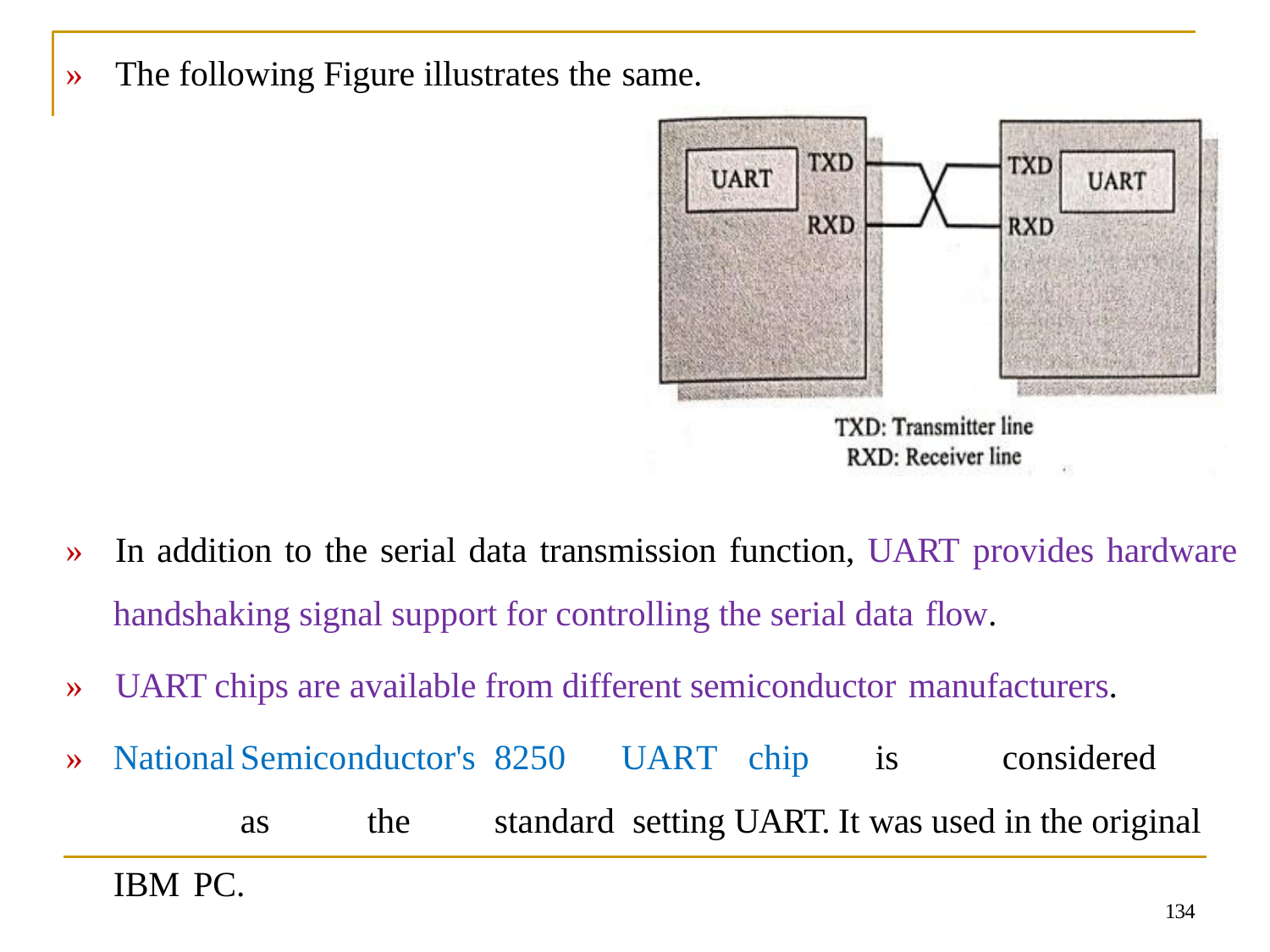

# »	The following Figure illustrates the same.

»	In addition to the serial data transmission function, UART provides hardware
handshaking signal support for controlling the serial data flow.
»	UART chips are available from different semiconductor manufacturers.
»	National	Semiconductor's	8250	UART	chip	is	considered	as	the	standard  setting UART. It was used in the original IBM PC.

134